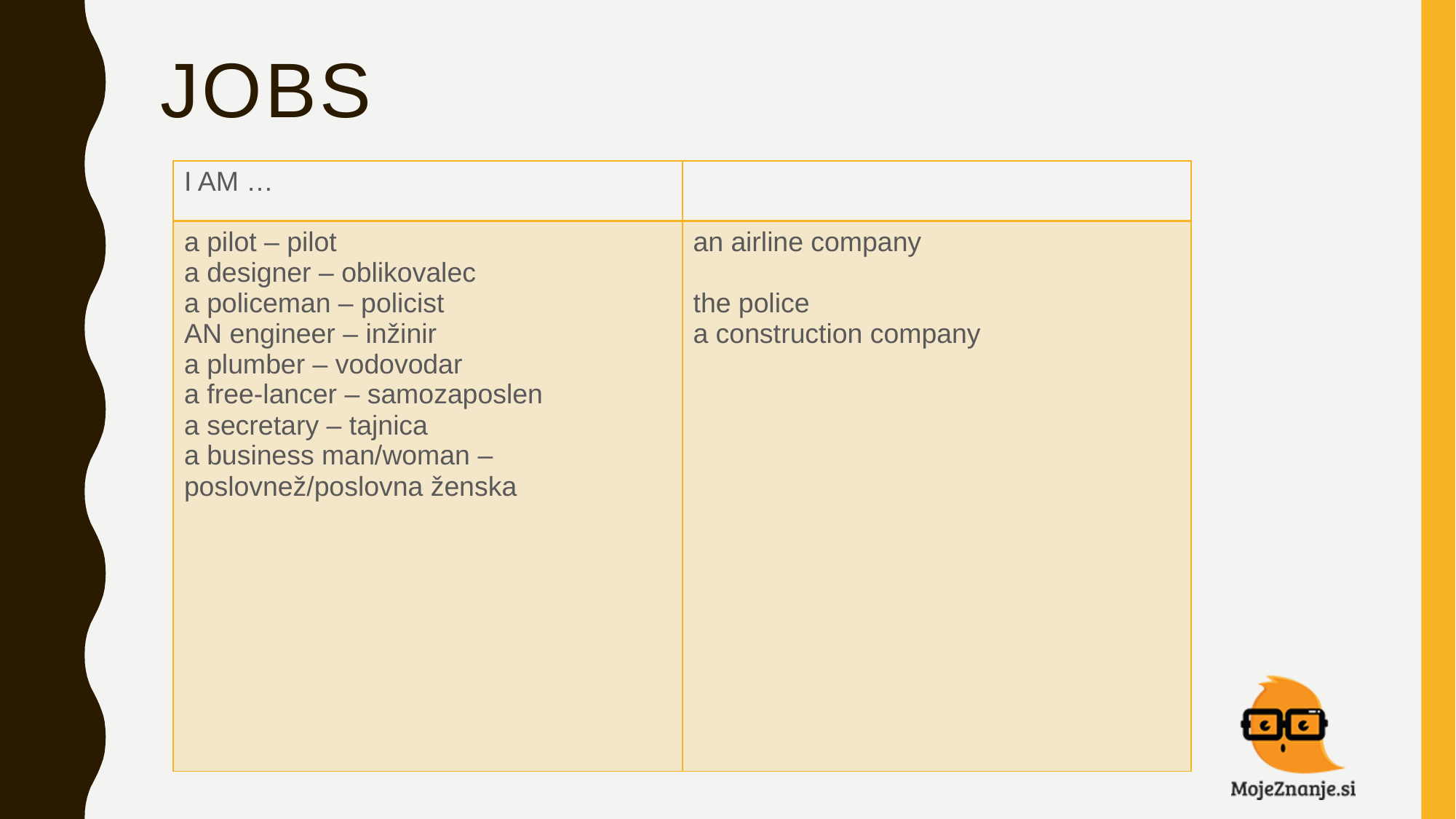

# JOBS
| I AM … |  |
| --- | --- |
| a pilot – pilot a designer – oblikovalec a policeman – policist AN engineer – inžinir a plumber – vodovodar a free-lancer – samozaposlen a secretary – tajnica a business man/woman – poslovnež/poslovna ženska | an airline company the police a construction company |